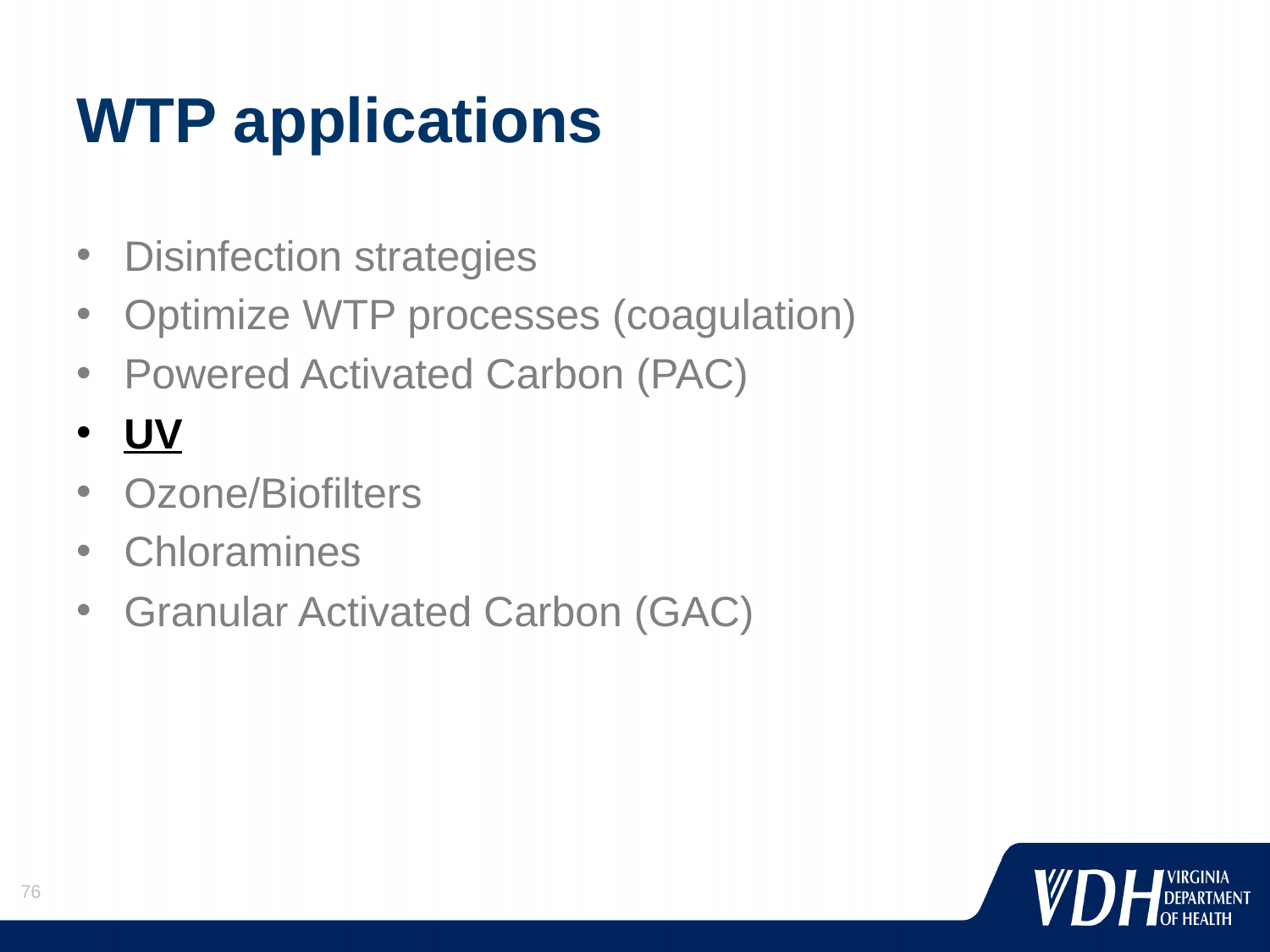

# WTP applications
Disinfection strategies
Optimize WTP processes (coagulation)
Powered Activated Carbon (PAC)
UV
Ozone/Biofilters
Chloramines
Granular Activated Carbon (GAC)

76